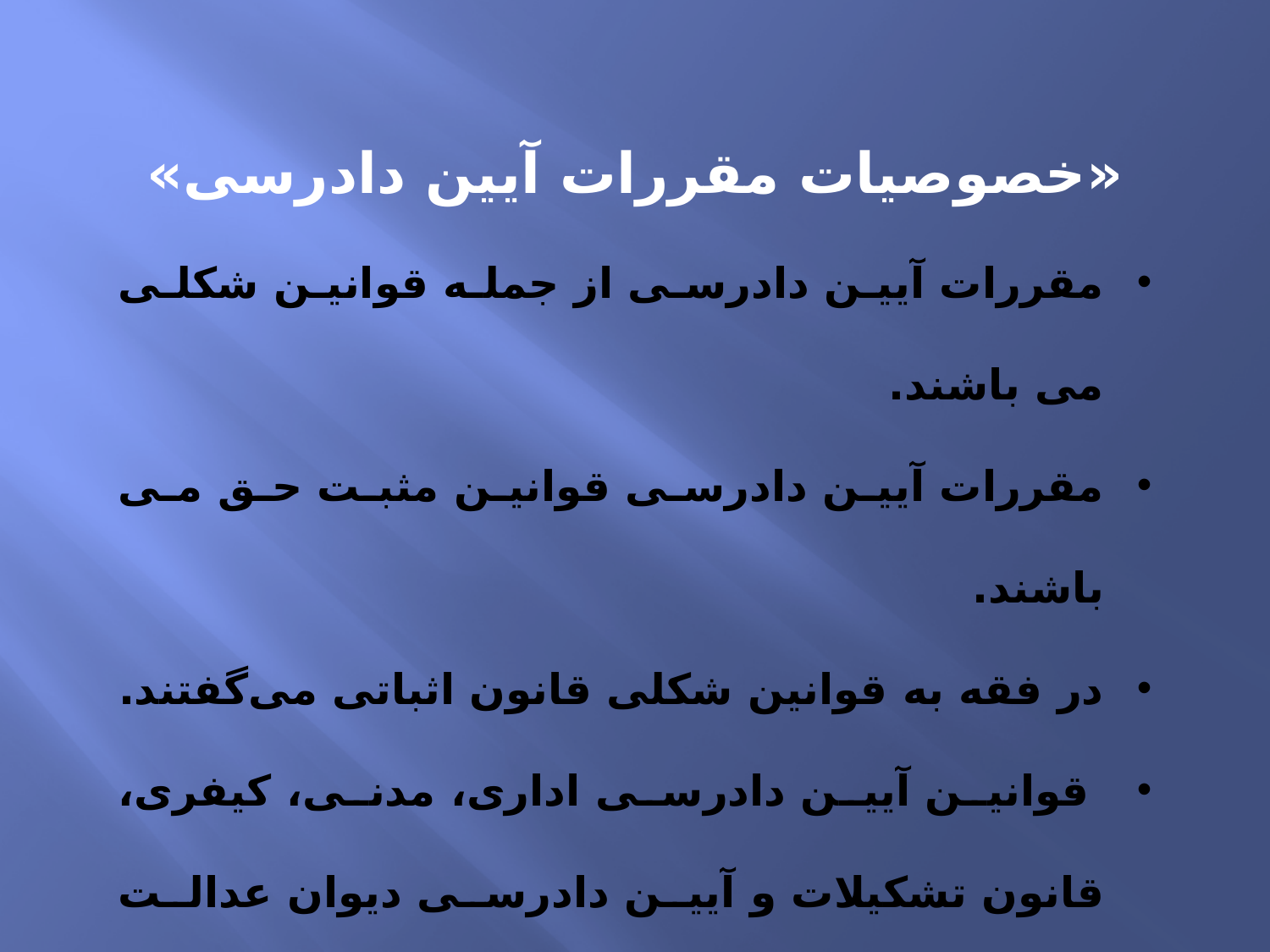

«خصوصیات مقررات آیین دادرسی»
مقررات آیین دادرسی از جمله قوانین شکلی می باشند.
مقررات آیین دادرسی قوانین مثبت حق می باشند.
در فقه به قوانین شکلی قانون اثباتی می‌گفتند.
 قوانین آیین دادرسی اداری، مدنی، کیفری، قانون تشکیلات و آیین دادرسی دیوان عدالت اداری و مقررات دادرسی مالیاتی جزو قوانین شکلی می باشند.